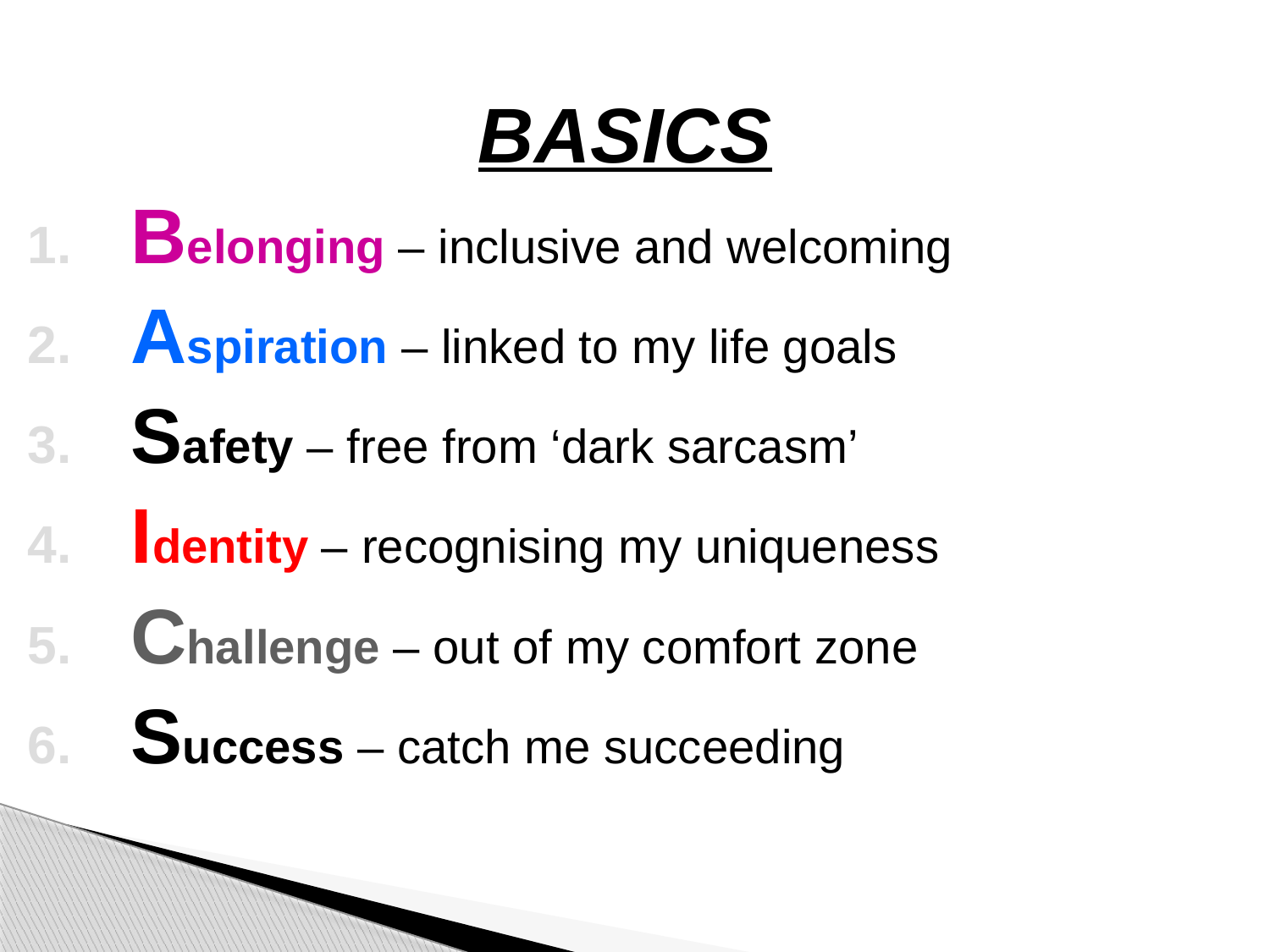

BASICS
Belonging – inclusive and welcoming
Aspiration – linked to my life goals
Safety – free from ‘dark sarcasm’
Identity – recognising my uniqueness
Challenge – out of my comfort zone
Success – catch me succeeding